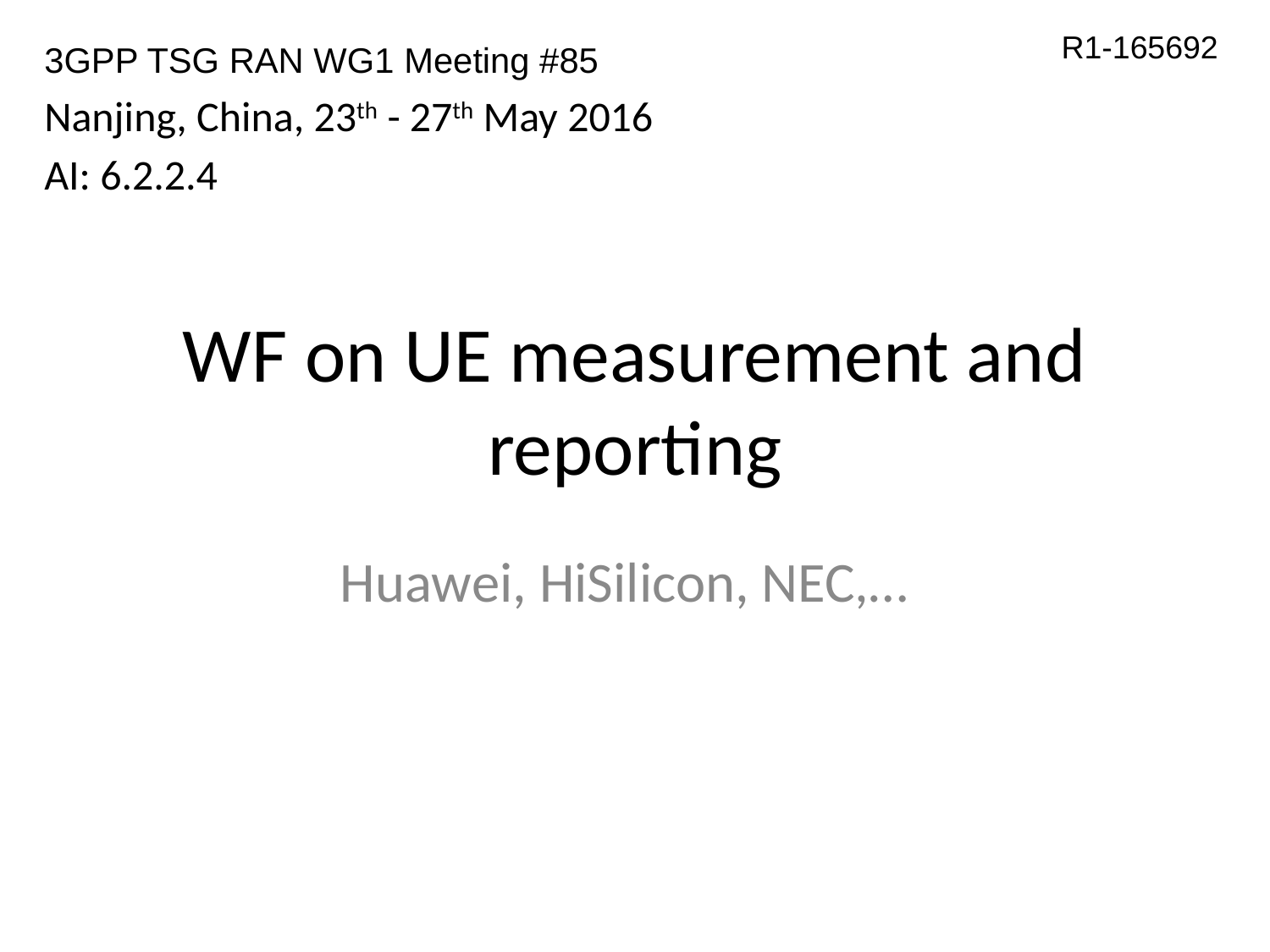

R1-165692
3GPP TSG RAN WG1 Meeting #85
Nanjing, China, 23th - 27th May 2016
AI: 6.2.2.4

# WF on UE measurement and reporting
Huawei, HiSilicon, NEC,…